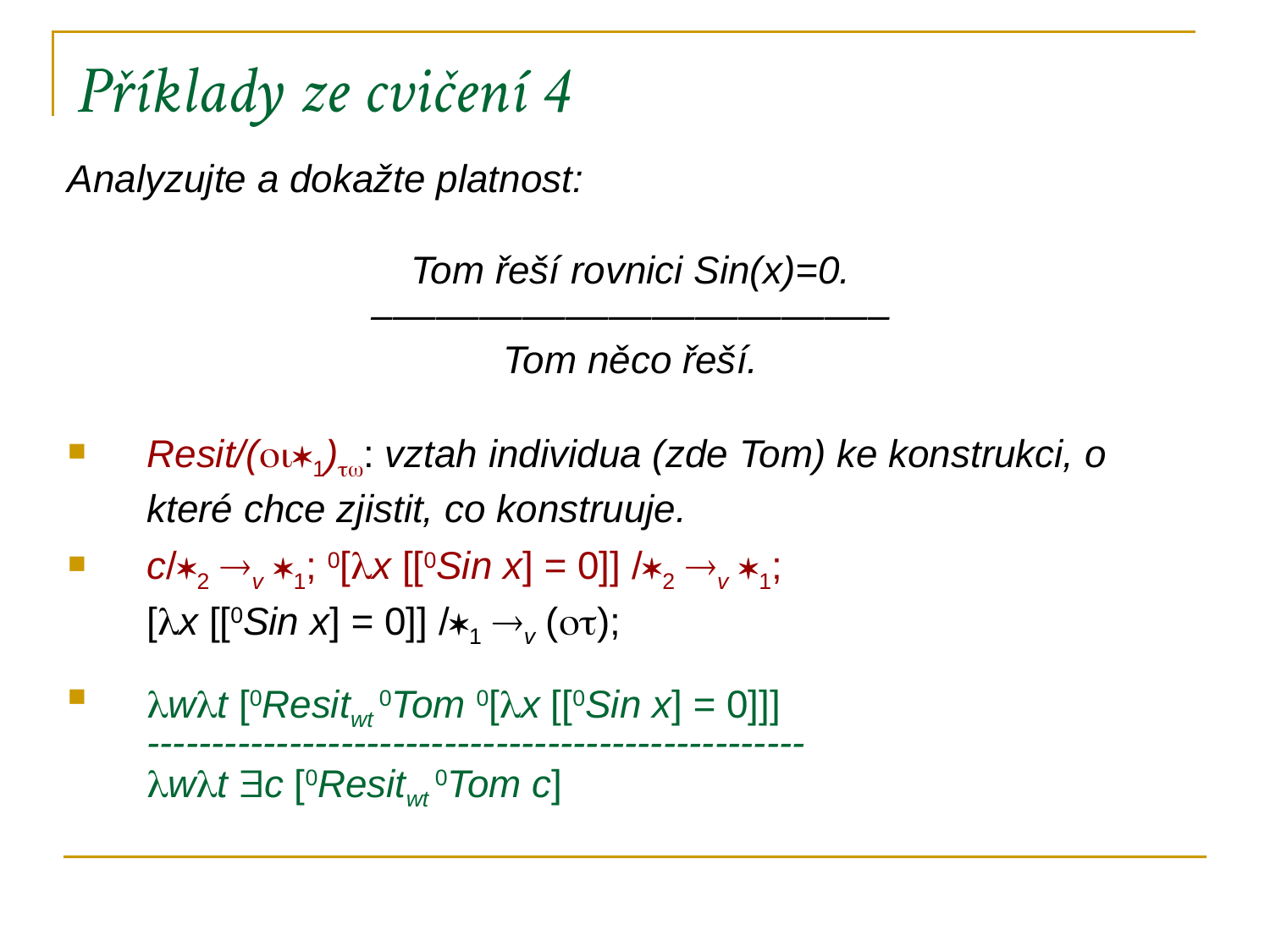

# Příklady ze cvičení 4
Analyzujte a dokažte platnost:
Tom řeší rovnici Sin(x)=0.
––––––––––––––––––––––––
Tom něco řeší.
Resit/(οι∗1)τω: vztah individua (zde Tom) ke konstrukci, o které chce zjistit, co konstruuje.
c/∗2 →v ∗1; 0[λx [[0Sin x] = 0]] /∗2 →v ∗1;
[λx [[0Sin x] = 0]] /∗1 →v (οτ);
λwλt [0Resitwt 0Tom 0[λx [[0Sin x] = 0]]]
---------------------------------------------------
λwλt ∃c [0Resitwt 0Tom c]